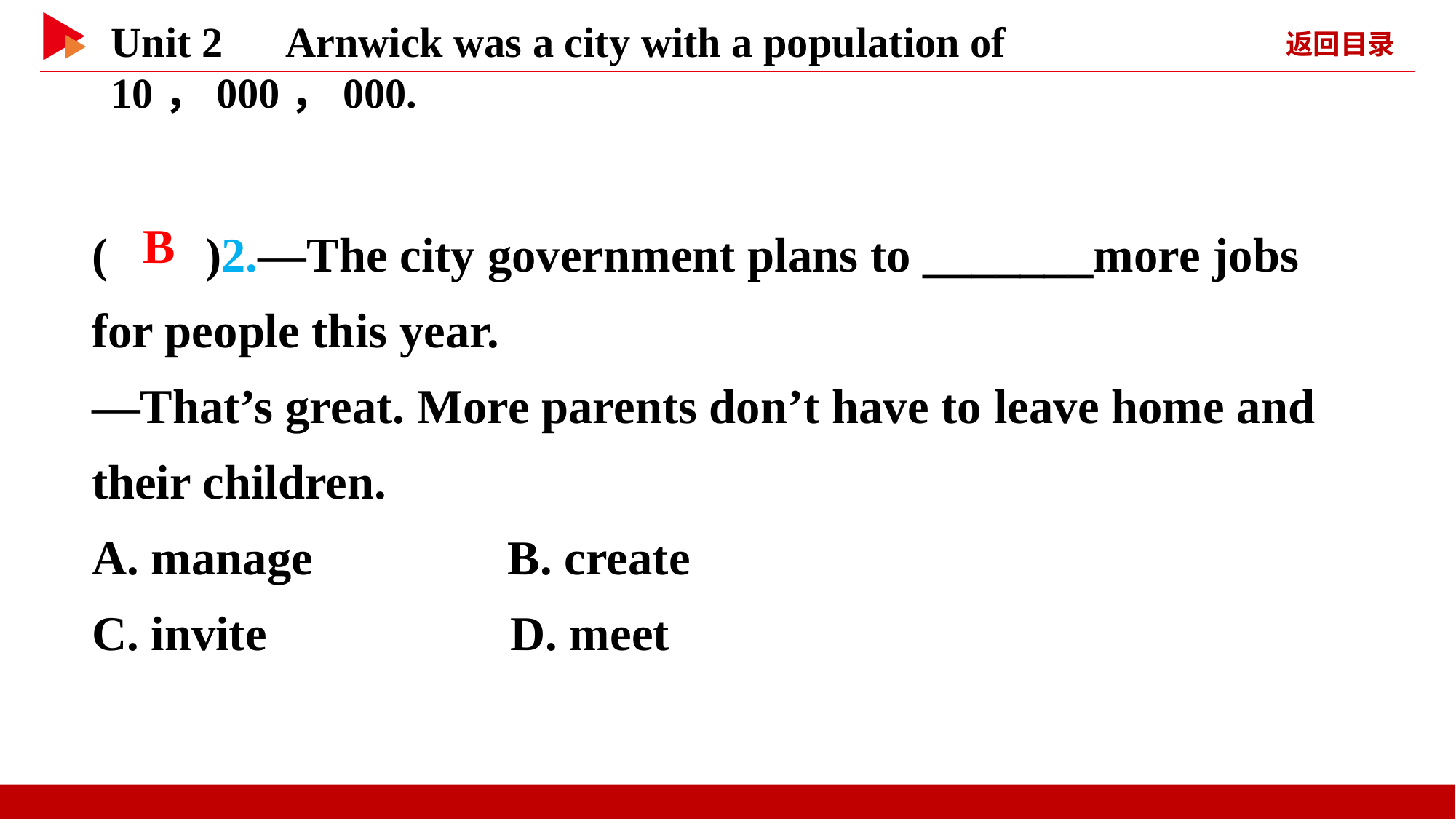

(        )2.—The city government plans to _______more jobs for people this year.
—That’s great. More parents don’t have to leave home and their children.
A. manage                B. create
C. invite                    D. meet
   B